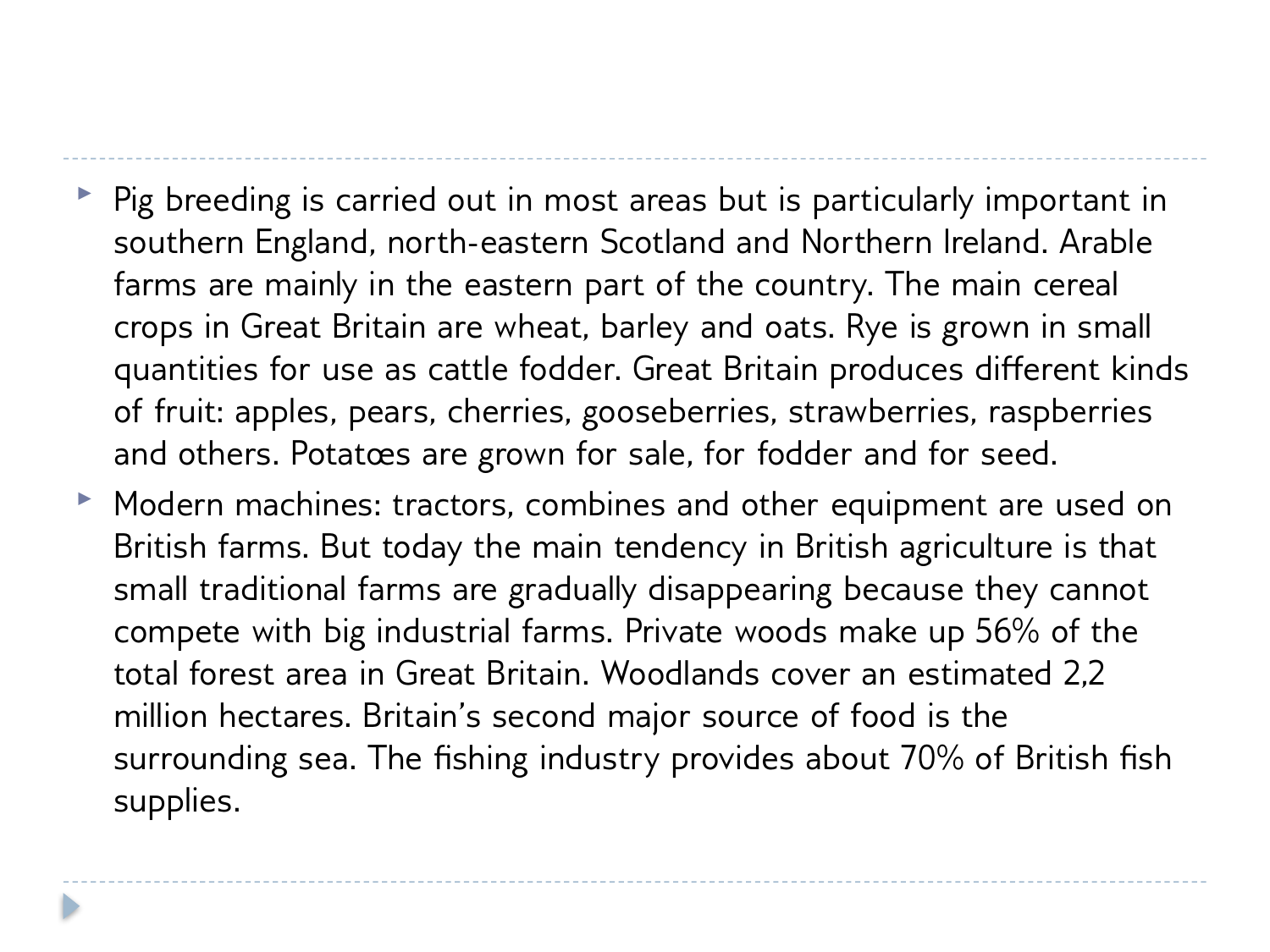

#
Pig breeding is carried out in most areas but is particularly important in southern England, north-eastern Scotland and Northern Ireland. Arable farms are mainly in the eastern part of the country. The main cereal crops in Great Britain are wheat, barley and oats. Rye is grown in small quantities for use as cattle fodder. Great Britain produces different kinds of fruit: apples, pears, cherries, gooseberries, strawberries, raspberries and others. Potatoes are grown for sale, for fodder and for seed.
Modern machines: tractors, combines and other equipment are used on British farms. But today the main tendency in British agriculture is that small traditional farms are gradually disappearing because they cannot compete with big industrial farms. Private woods make up 56% of the total forest area in Great Britain. Woodlands cover an estimated 2,2 million hectares. Britain’s second major source of food is the surrounding sea. The fishing industry provides about 70% of British fish supplies.